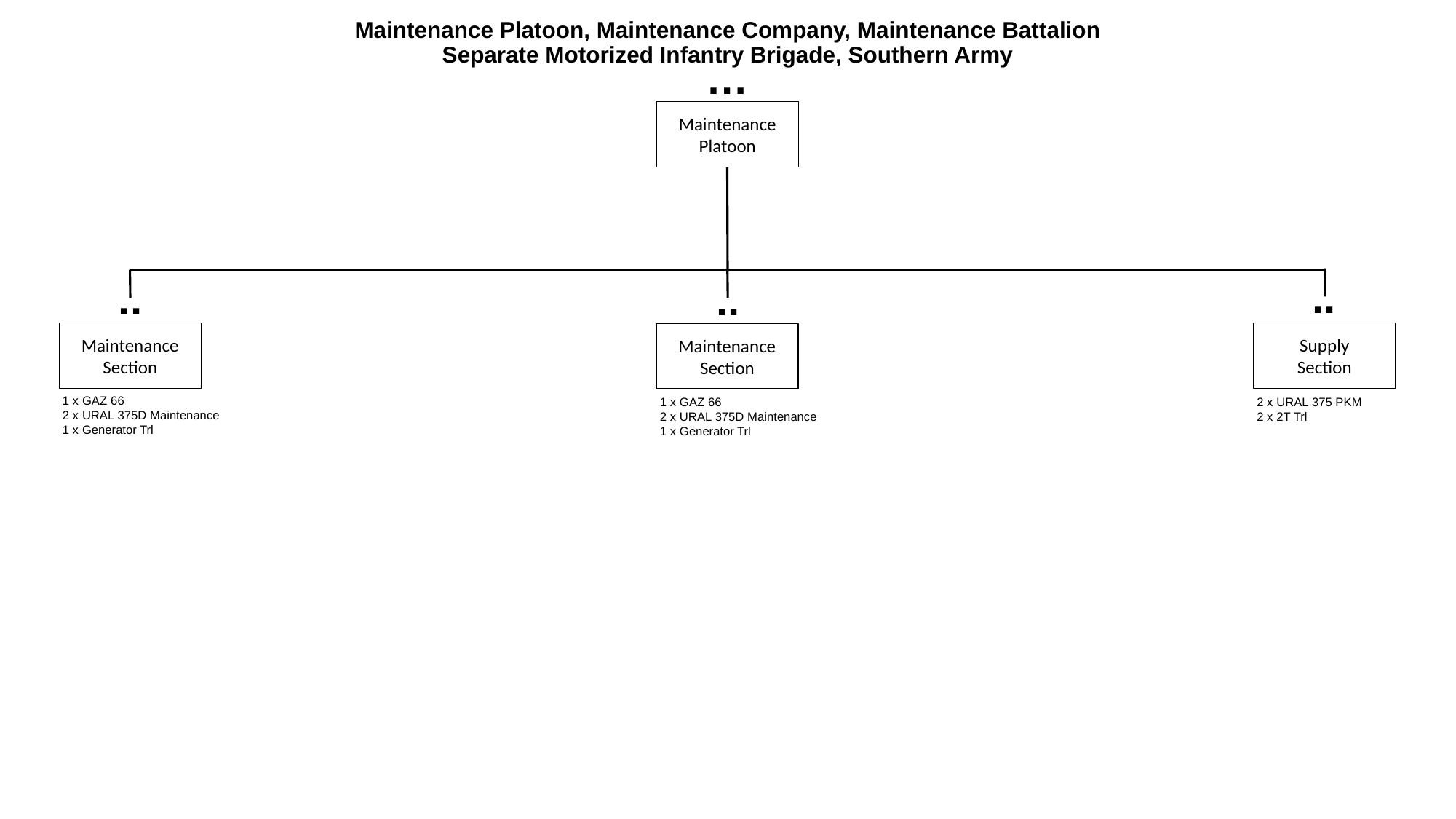

# Maintenance Platoon, Maintenance Company, Maintenance Battalion Separate Motorized Infantry Brigade, Southern Army
…
Maintenance
Platoon
..
..
..
Maintenance Section
Supply
Section
Maintenance
Section
1 x GAZ 66
2 x URAL 375D Maintenance
1 x Generator Trl
1 x GAZ 66
2 x URAL 375D Maintenance
1 x Generator Trl
2 x URAL 375 PKM
2 x 2T Trl